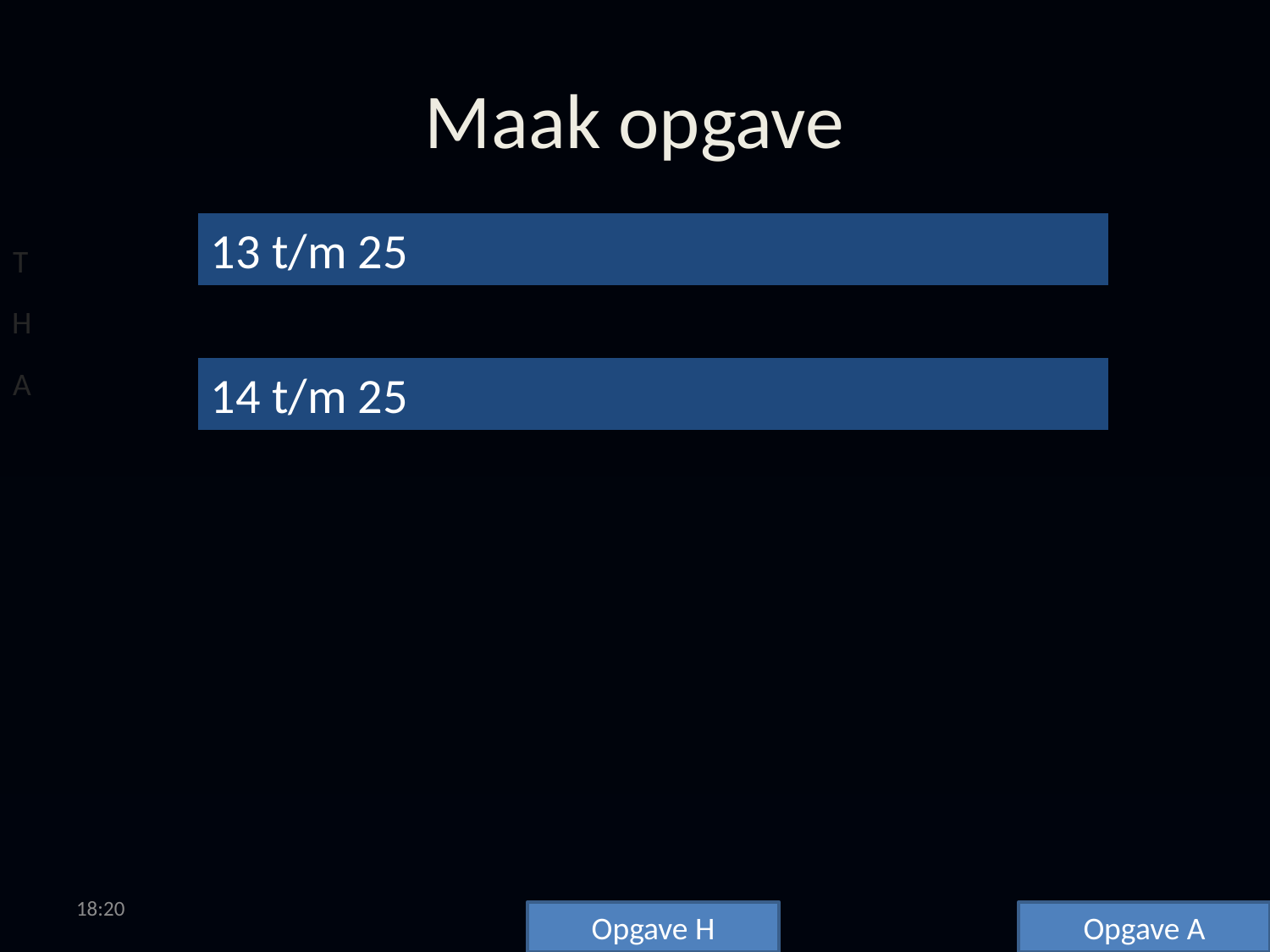

# Maak opgave
13 t/m 25
T
H
A
14 t/m 25
18:20
Opgave H
Opgave A